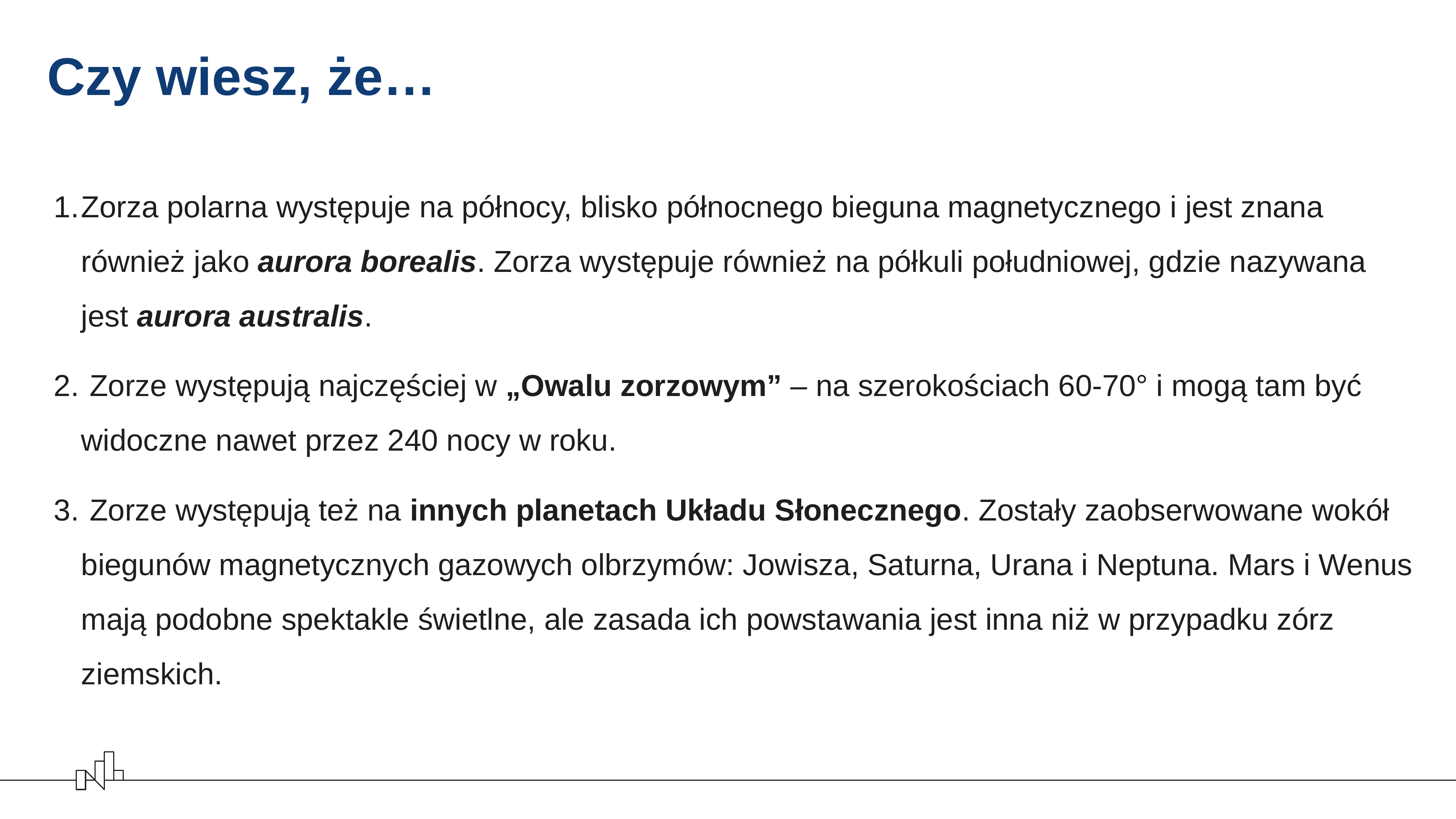

# Czy wiesz, że…
Zorza polarna występuje na północy, blisko północnego bieguna magnetycznego i jest znana również jako aurora borealis. Zorza występuje również na półkuli południowej, gdzie nazywana jest aurora australis.
 Zorze występują najczęściej w „Owalu zorzowym” – na szerokościach 60-70° i mogą tam być widoczne nawet przez 240 nocy w roku.
 Zorze występują też na innych planetach Układu Słonecznego. Zostały zaobserwowane wokół biegunów magnetycznych gazowych olbrzymów: Jowisza, Saturna, Urana i Neptuna. Mars i Wenus mają podobne spektakle świetlne, ale zasada ich powstawania jest inna niż w przypadku zórz ziemskich.